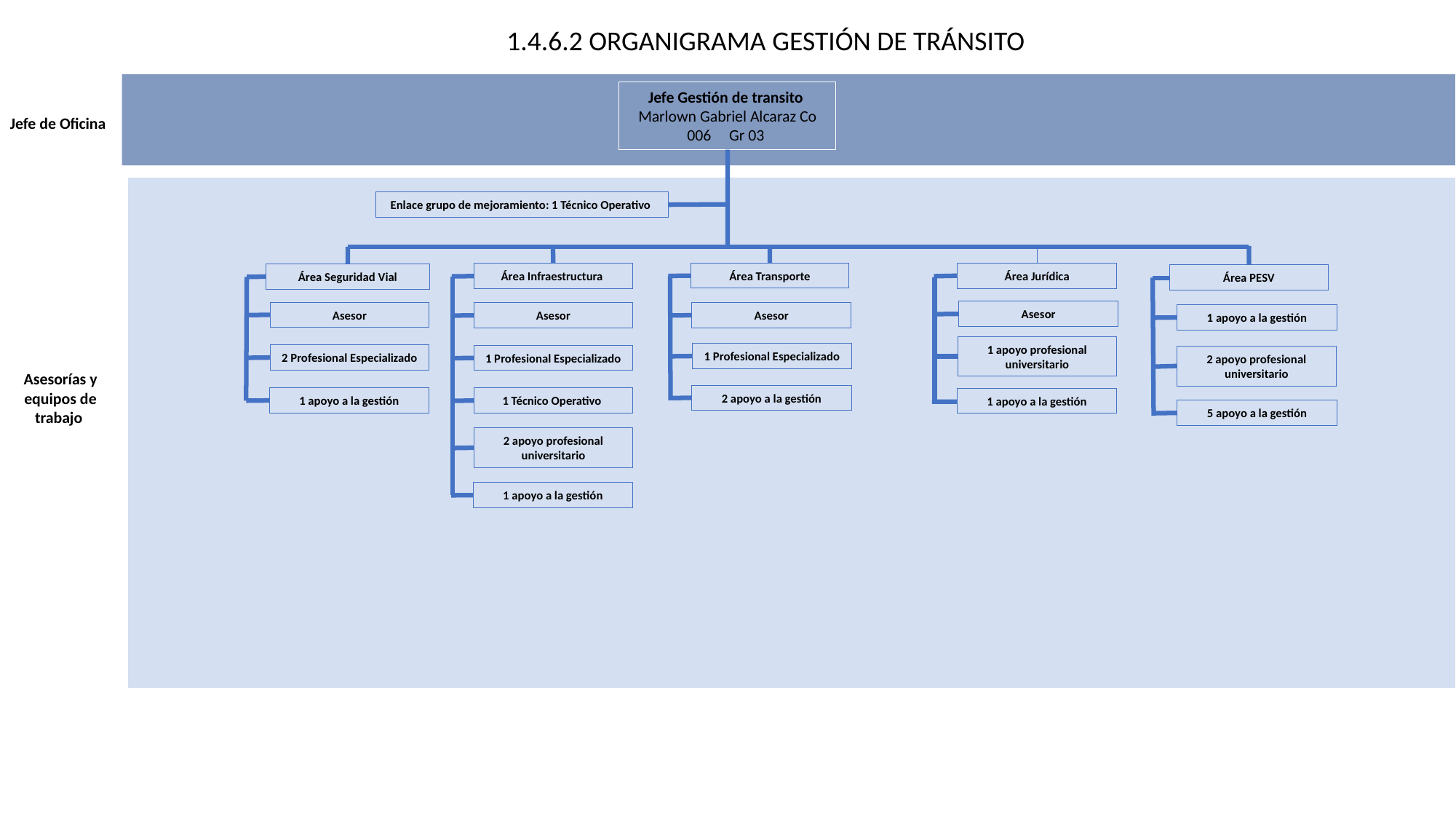

1.4.6.2 ORGANIGRAMA GESTIÓN DE TRÁNSITO

Jefe Gestión de transito
Marlown Gabriel Alcaraz Co 006     Gr 03
Jefe de Oficina

Enlace grupo de mejoramiento: 1 Técnico Operativo
Área Transporte
Área Jurídica
Área Infraestructura
Área Seguridad Vial
Área PESV
Asesor
Asesor
Asesor
Asesor
1 apoyo a la gestión
1 apoyo profesional universitario
1 Profesional Especializado
2 Profesional Especializado
1 Profesional Especializado
2 apoyo profesional universitario
Asesorías y equipos de trabajo
2 apoyo a la gestión
1 apoyo a la gestión
1 Técnico Operativo
1 apoyo a la gestión
5 apoyo a la gestión
2 apoyo profesional universitario
1 apoyo a la gestión